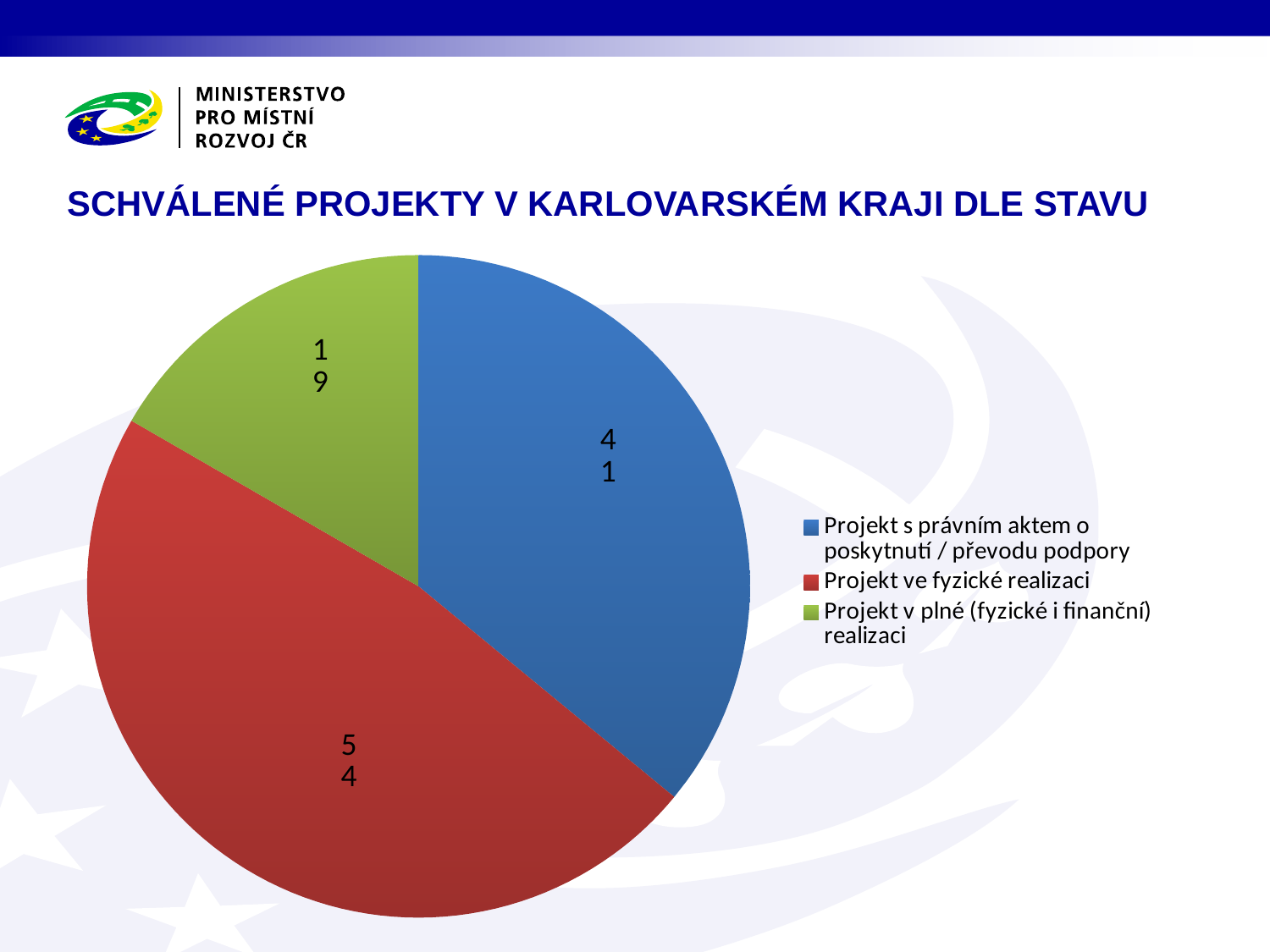

# Schválené projekty v Karlovarském kraji dle stavu

### Chart

| Category | Karlovarský kraj |
|---|---|
| Projekt s právním aktem o poskytnutí / převodu podpory | 41.0 |
| Projekt ve fyzické realizaci | 54.0 |
| Projekt v plné (fyzické i finanční) realizaci | 19.0 |